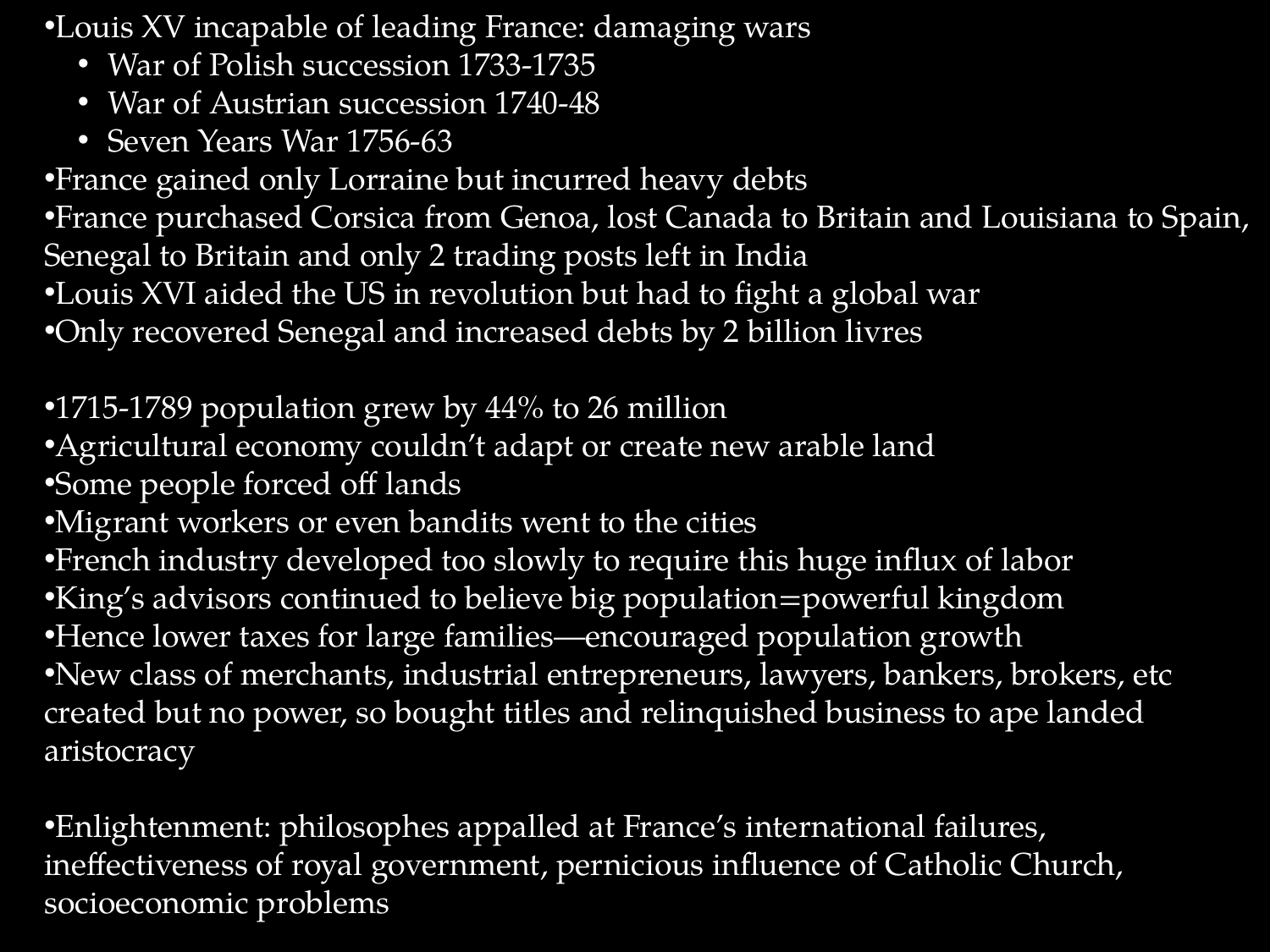

Louis XV incapable of leading France: damaging wars
War of Polish succession 1733-1735
War of Austrian succession 1740-48
Seven Years War 1756-63
France gained only Lorraine but incurred heavy debts
France purchased Corsica from Genoa, lost Canada to Britain and Louisiana to Spain, Senegal to Britain and only 2 trading posts left in India
Louis XVI aided the US in revolution but had to fight a global war
Only recovered Senegal and increased debts by 2 billion livres

1715-1789 population grew by 44% to 26 million
Agricultural economy couldn’t adapt or create new arable land
Some people forced off lands
Migrant workers or even bandits went to the cities
French industry developed too slowly to require this huge influx of labor
King’s advisors continued to believe big population=powerful kingdom
Hence lower taxes for large families—encouraged population growth
New class of merchants, industrial entrepreneurs, lawyers, bankers, brokers, etc created but no power, so bought titles and relinquished business to ape landed aristocracy

Enlightenment: philosophes appalled at France’s international failures, ineffectiveness of royal government, pernicious influence of Catholic Church, socioeconomic problems